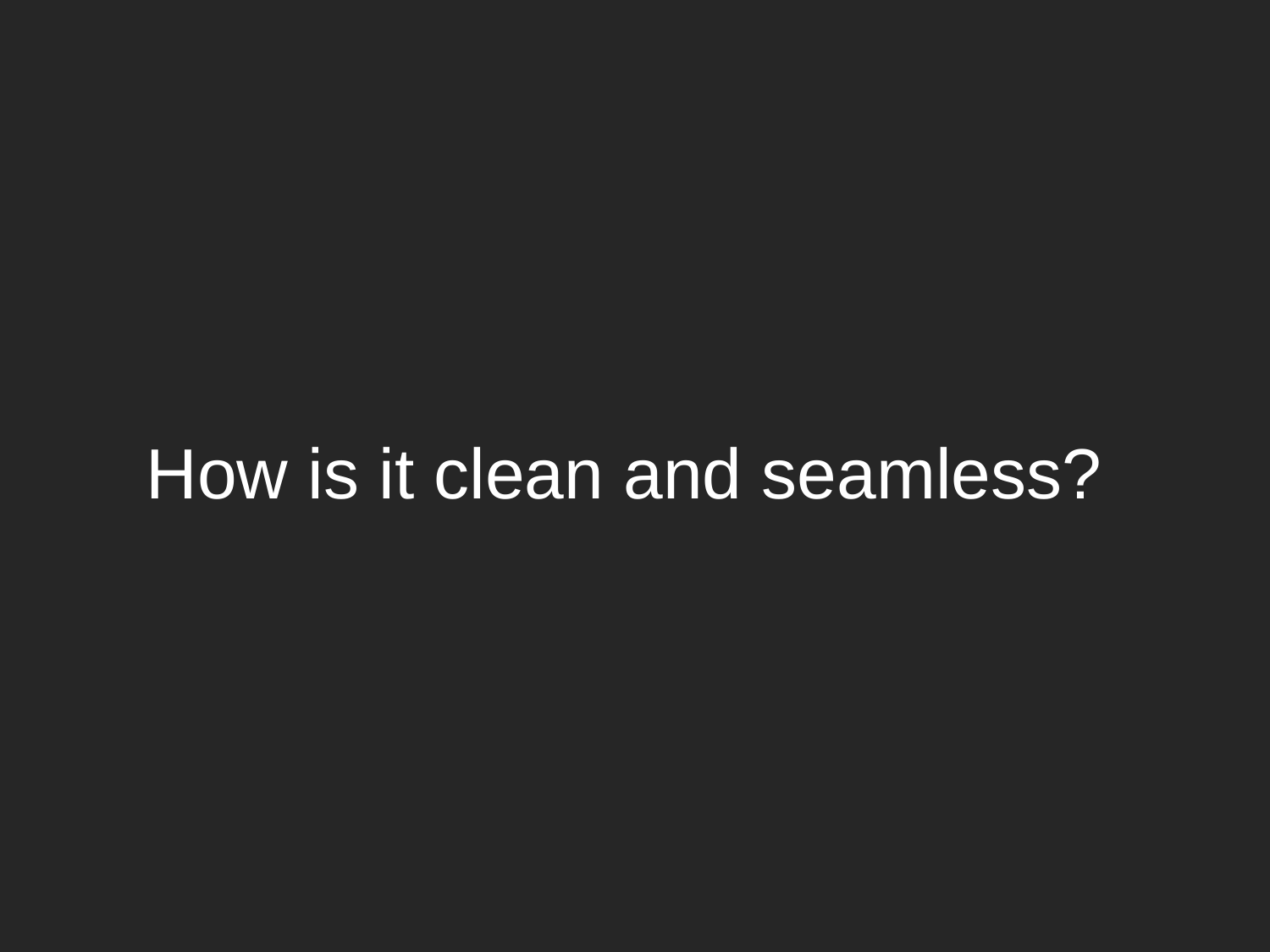

# How is it clean and seamless?